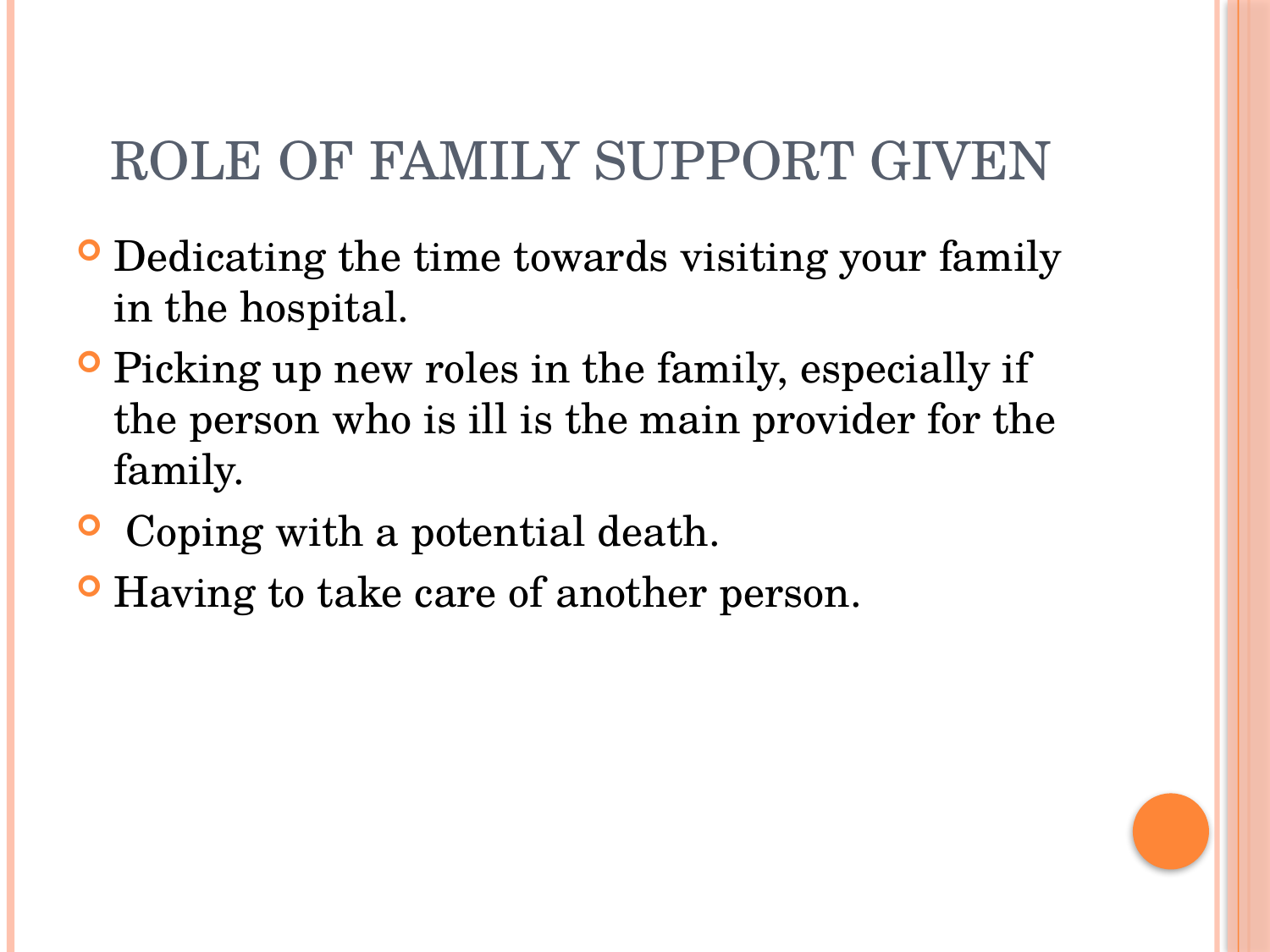

# Role of Family Support Given
Dedicating the time towards visiting your family in the hospital.
Picking up new roles in the family, especially if the person who is ill is the main provider for the family.
 Coping with a potential death.
Having to take care of another person.